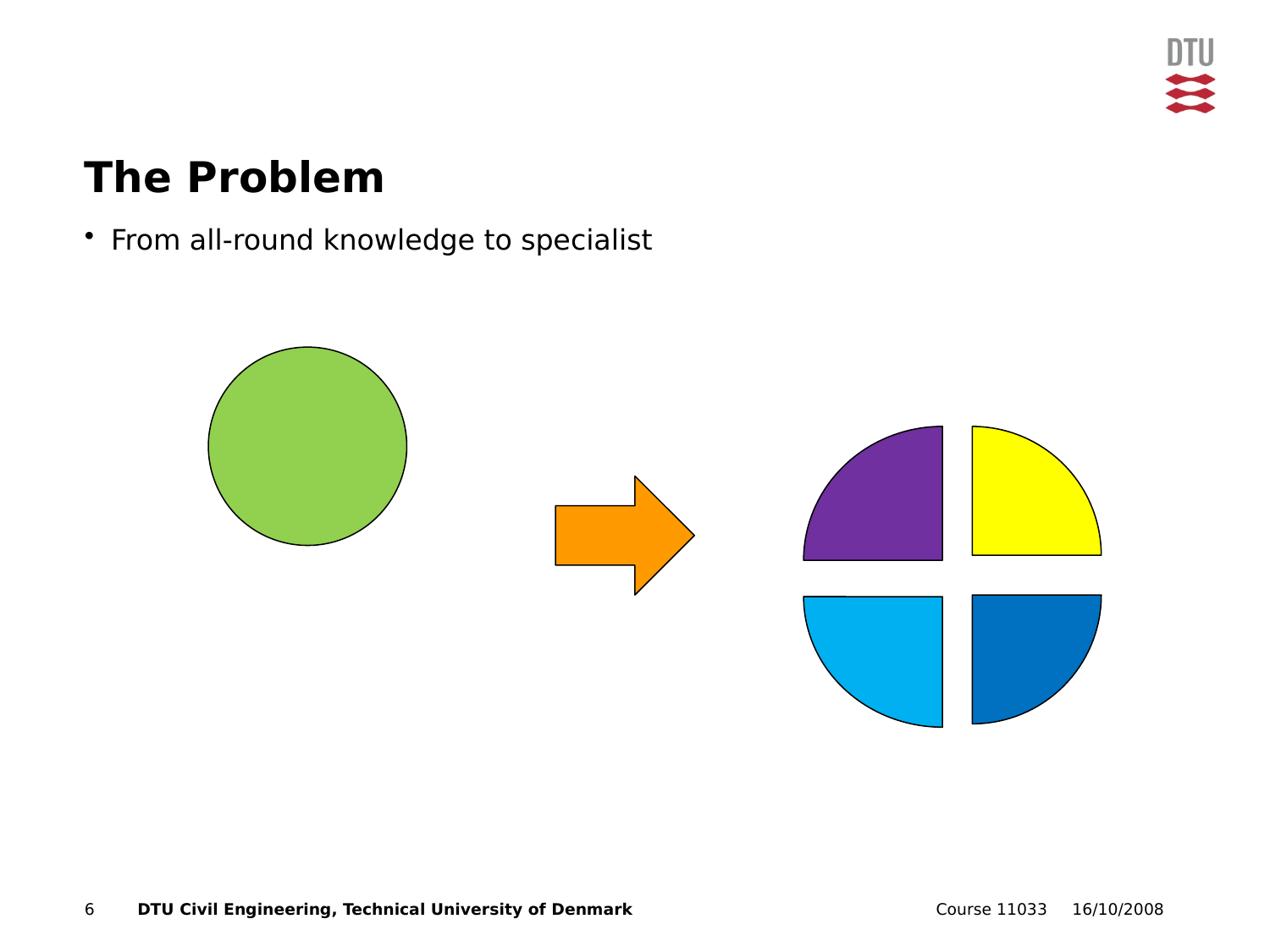

# The Problem
From all-round knowledge to specialist